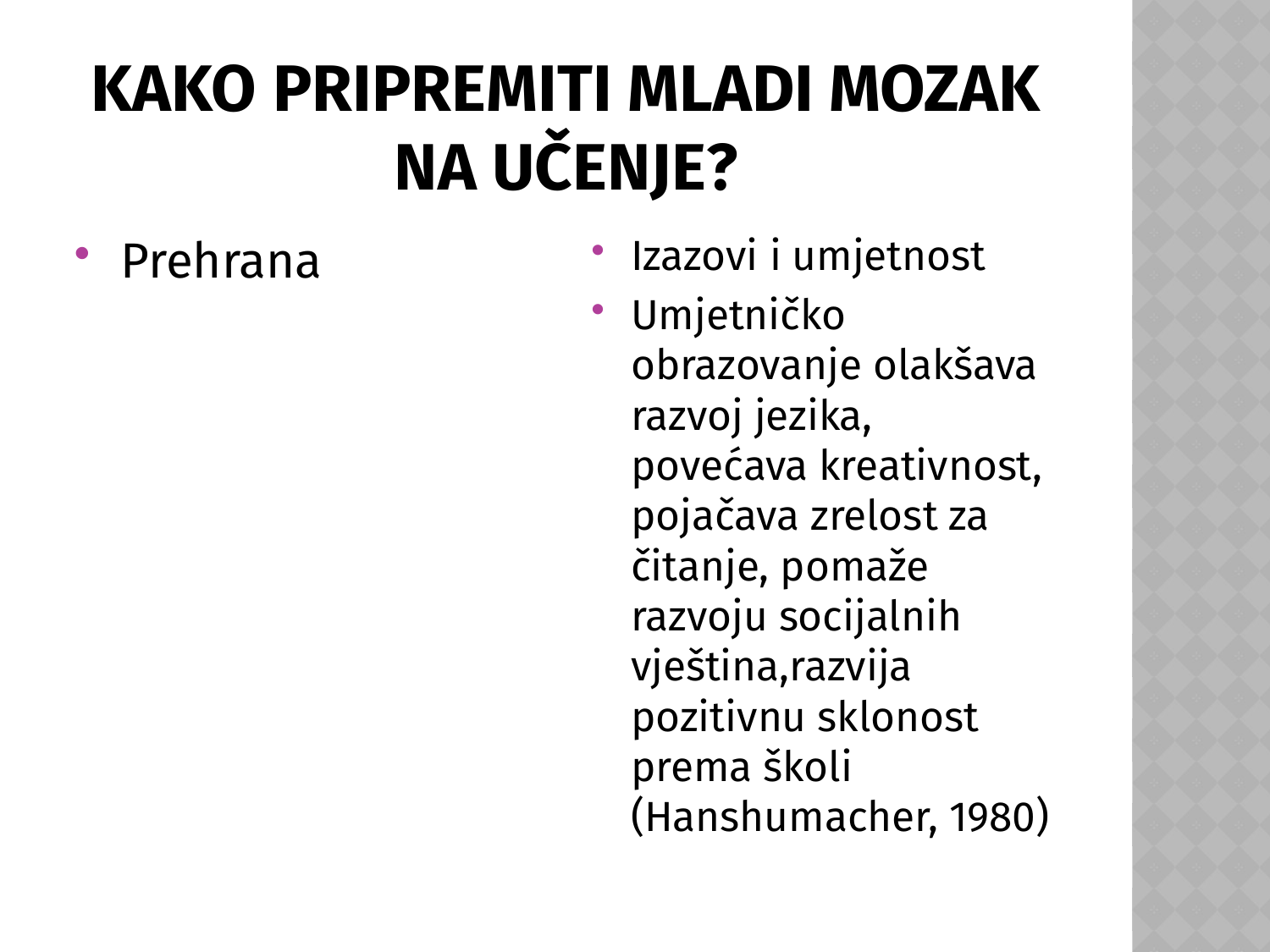

# Kako pripremiti mladi mozak na učenje?
Prehrana
Izazovi i umjetnost
Umjetničko obrazovanje olakšava razvoj jezika, povećava kreativnost, pojačava zrelost za čitanje, pomaže razvoju socijalnih vještina,razvija pozitivnu sklonost prema školi (Hanshumacher, 1980)